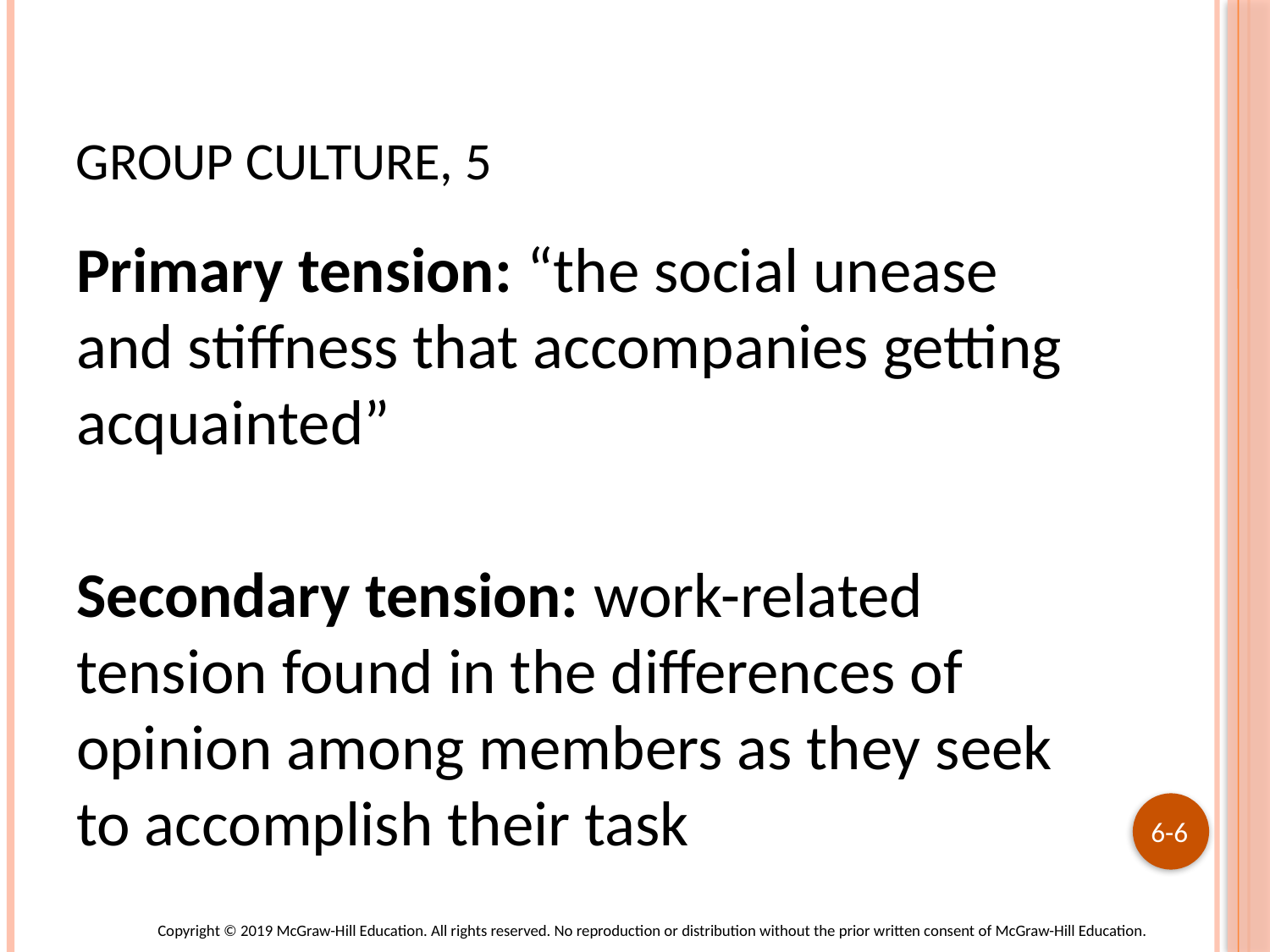

# Group Culture, 5
Primary tension: “the social unease and stiffness that accompanies getting acquainted”

Secondary tension: work-related tension found in the differences of opinion among members as they seek to accomplish their task